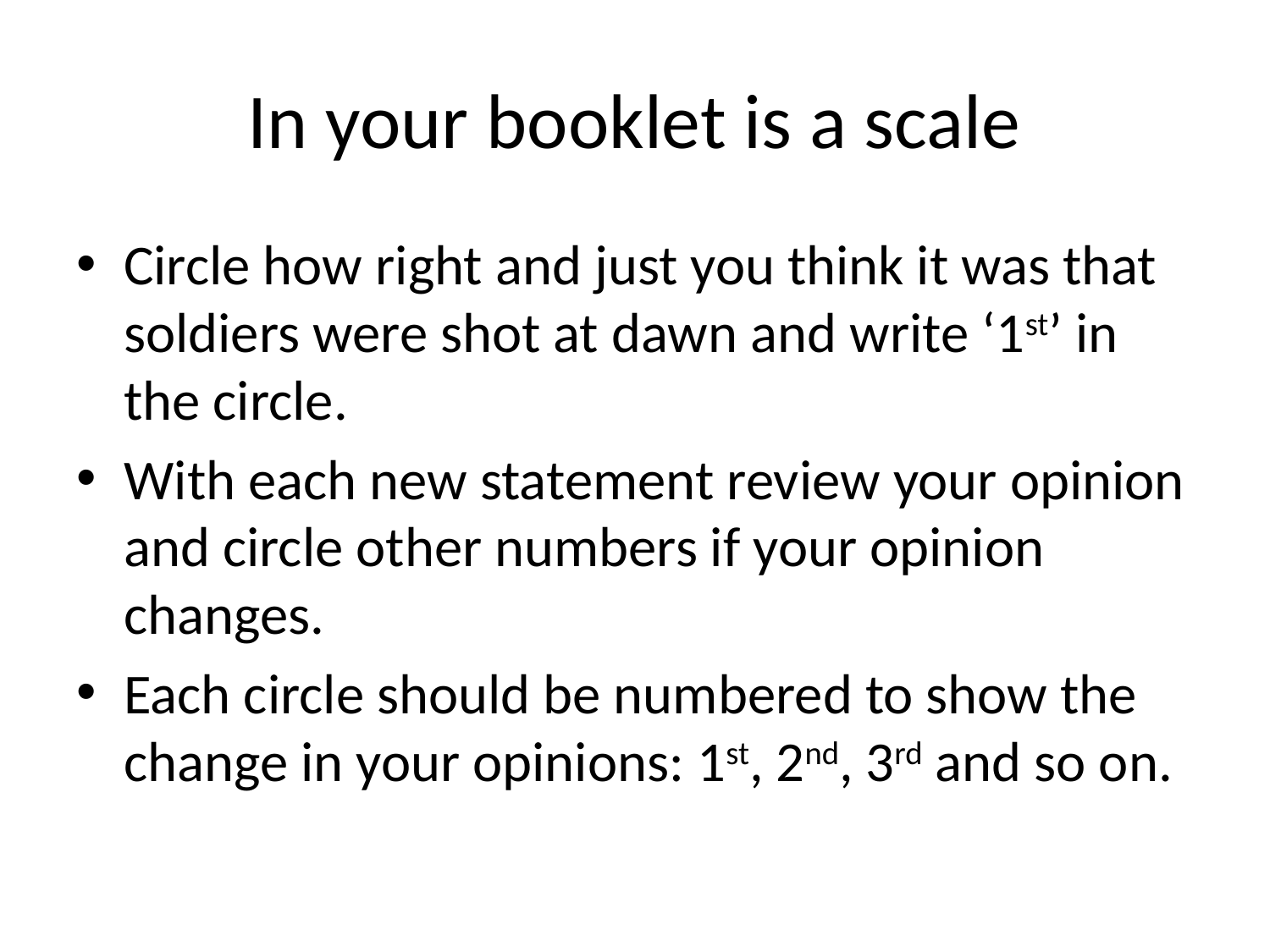

# In your booklet is a scale
Circle how right and just you think it was that soldiers were shot at dawn and write ‘1st’ in the circle.
With each new statement review your opinion and circle other numbers if your opinion changes.
Each circle should be numbered to show the change in your opinions: 1st, 2nd, 3rd and so on.